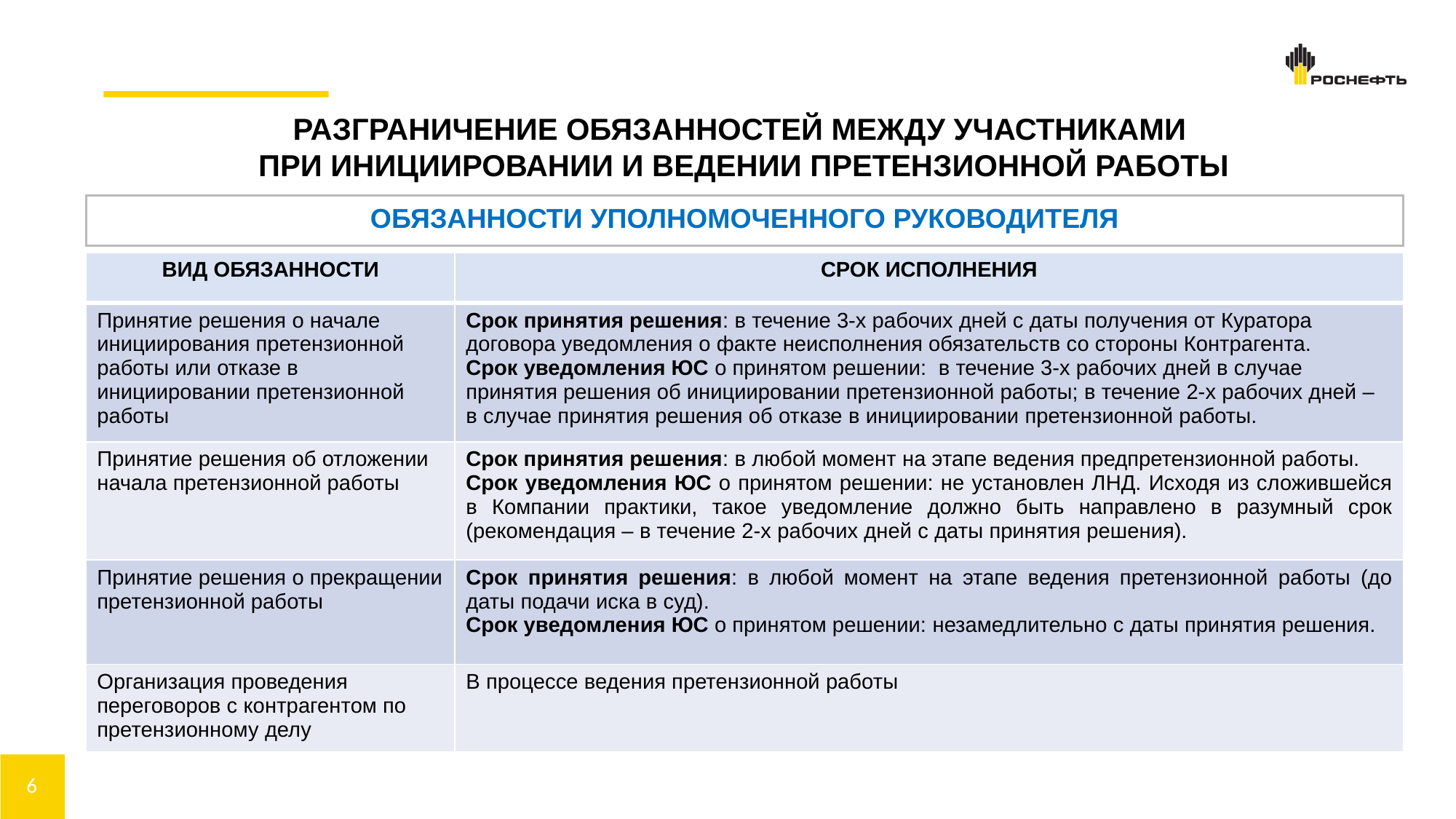

РАЗГРАНИЧЕНИЕ ОБЯЗАННОСТЕЙ МЕЖДУ УЧАСТНИКАМИ
ПРИ ИНИЦИИРОВАНИИ И ВЕДЕНИИ ПРЕТЕНЗИОННОЙ РАБОТЫ
ОБЯЗАННОСТИ УПОЛНОМОЧЕННОГО РУКОВОДИТЕЛЯ

| ВИД ОБЯЗАННОСТИ | СРОК ИСПОЛНЕНИЯ |
| --- | --- |
| Принятие решения о начале инициирования претензионной работы или отказе в инициировании претензионной работы | Срок принятия решения: в течение 3-х рабочих дней с даты получения от Куратора договора уведомления о факте неисполнения обязательств со стороны Контрагента. Срок уведомления ЮС о принятом решении: в течение 3-х рабочих дней в случае принятия решения об инициировании претензионной работы; в течение 2-х рабочих дней – в случае принятия решения об отказе в инициировании претензионной работы. |
| Принятие решения об отложении начала претензионной работы | Срок принятия решения: в любой момент на этапе ведения предпретензионной работы. Срок уведомления ЮС о принятом решении: не установлен ЛНД. Исходя из сложившейся в Компании практики, такое уведомление должно быть направлено в разумный срок (рекомендация – в течение 2-х рабочих дней с даты принятия решения). |
| Принятие решения о прекращении претензионной работы | Срок принятия решения: в любой момент на этапе ведения претензионной работы (до даты подачи иска в суд). Срок уведомления ЮС о принятом решении: незамедлительно с даты принятия решения. |
| Организация проведения переговоров с контрагентом по претензионному делу | В процессе ведения претензионной работы |